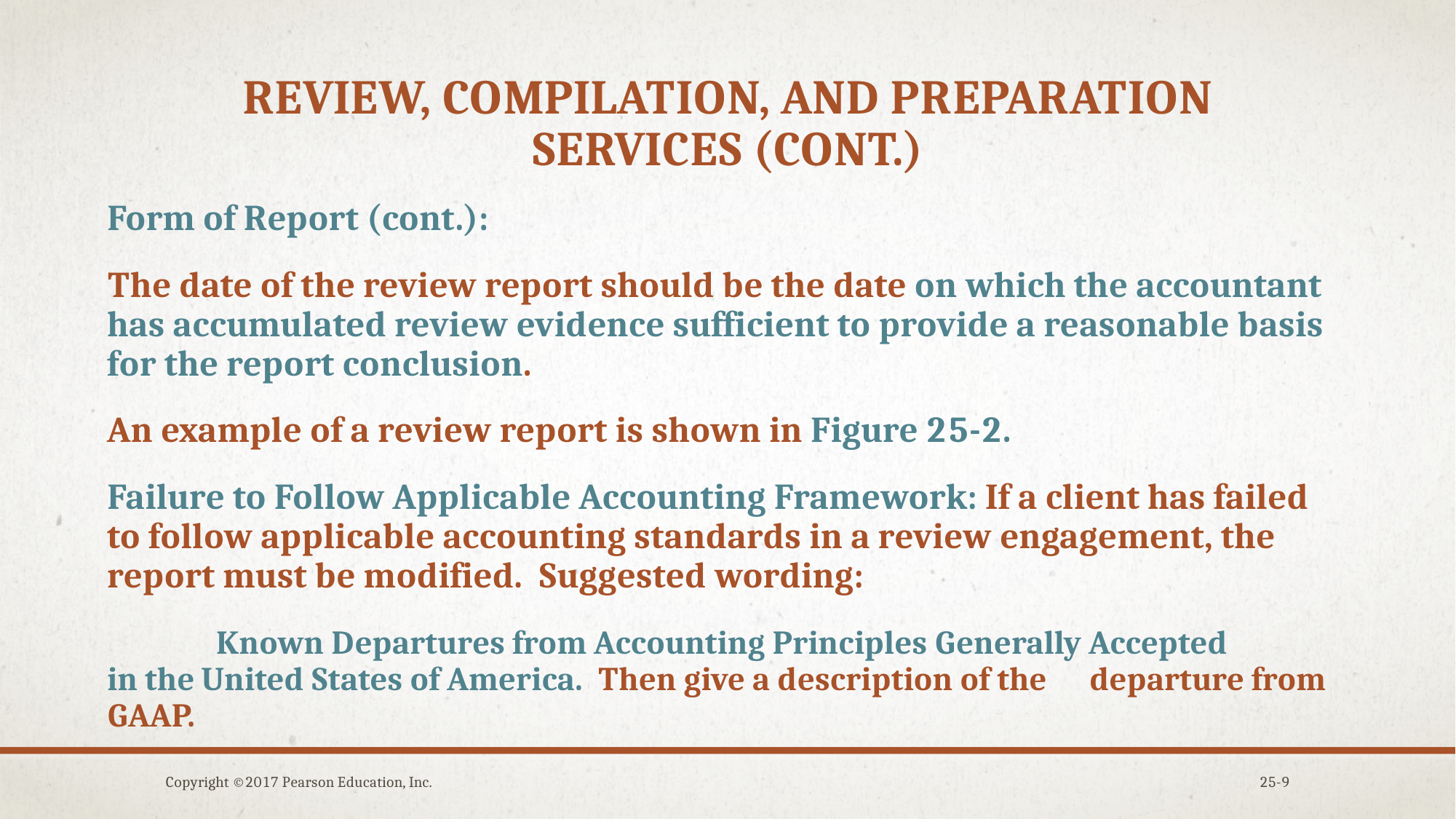

# Review, compilation, and preparation services (cont.)
Form of Report (cont.):
The date of the review report should be the date on which the accountant has accumulated review evidence sufficient to provide a reasonable basis for the report conclusion.
An example of a review report is shown in Figure 25-2.
Failure to Follow Applicable Accounting Framework: If a client has failed to follow applicable accounting standards in a review engagement, the report must be modified.  Suggested wording:
	Known Departures from Accounting Principles Generally Accepted 	in the United States of America.  Then give a description of the 	departure from GAAP.
Copyright ©2017 Pearson Education, Inc.
25-9